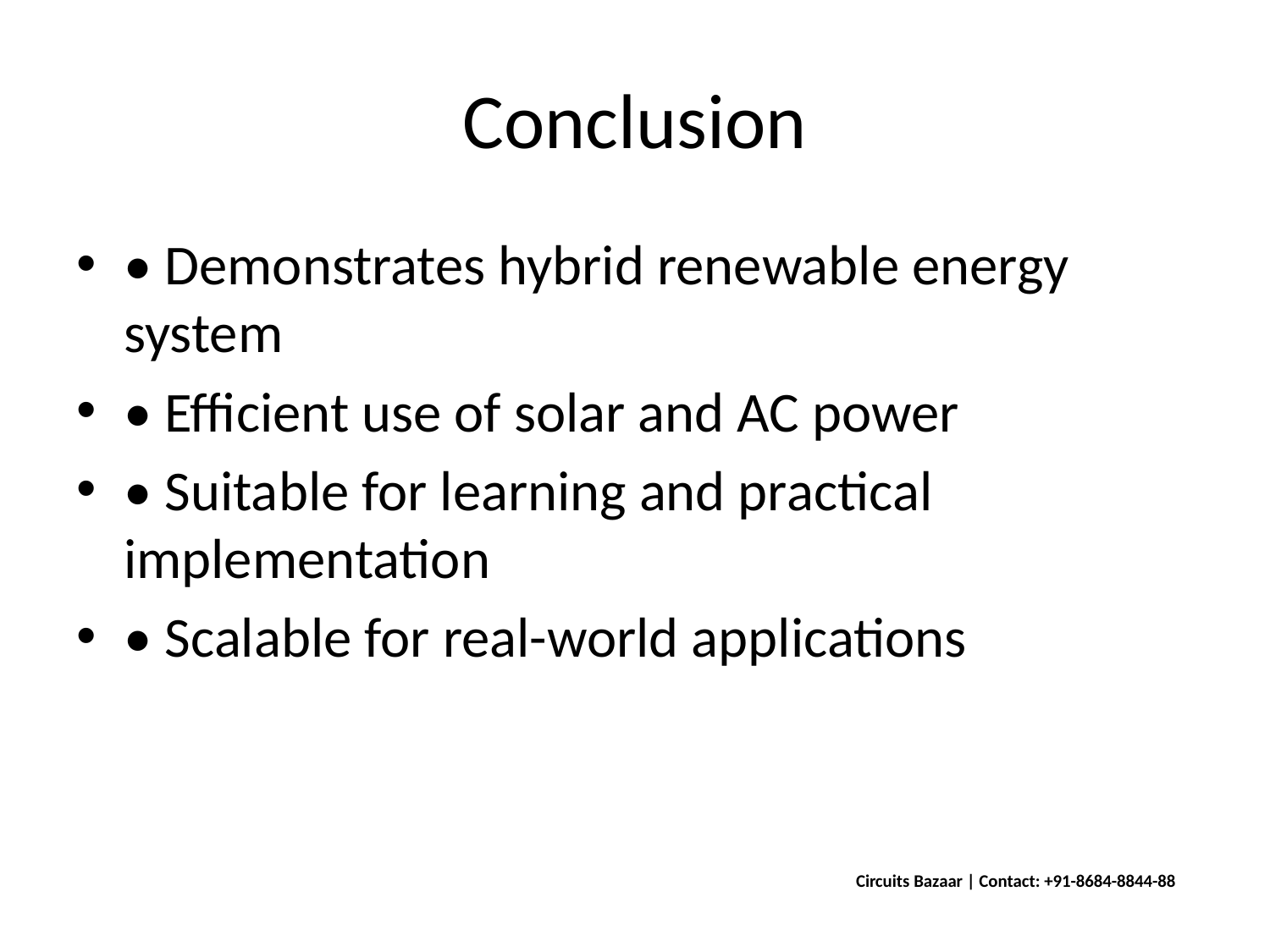

# Conclusion
• Demonstrates hybrid renewable energy system
• Efficient use of solar and AC power
• Suitable for learning and practical implementation
• Scalable for real-world applications
Circuits Bazaar | Contact: +91-8684-8844-88